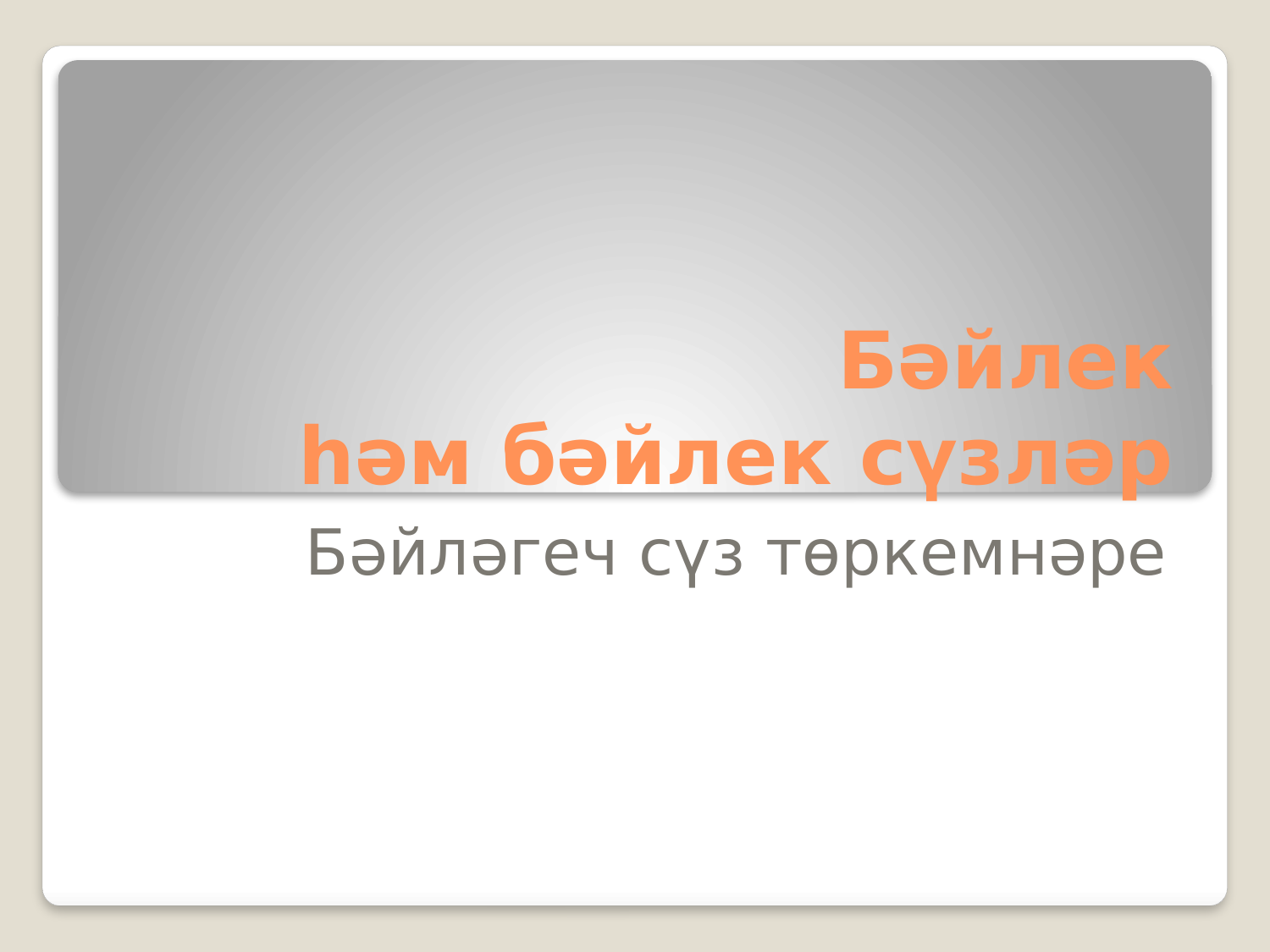

# Бәйлек һәм бәйлек сүзләр
Бәйләгеч сүз төркемнәре